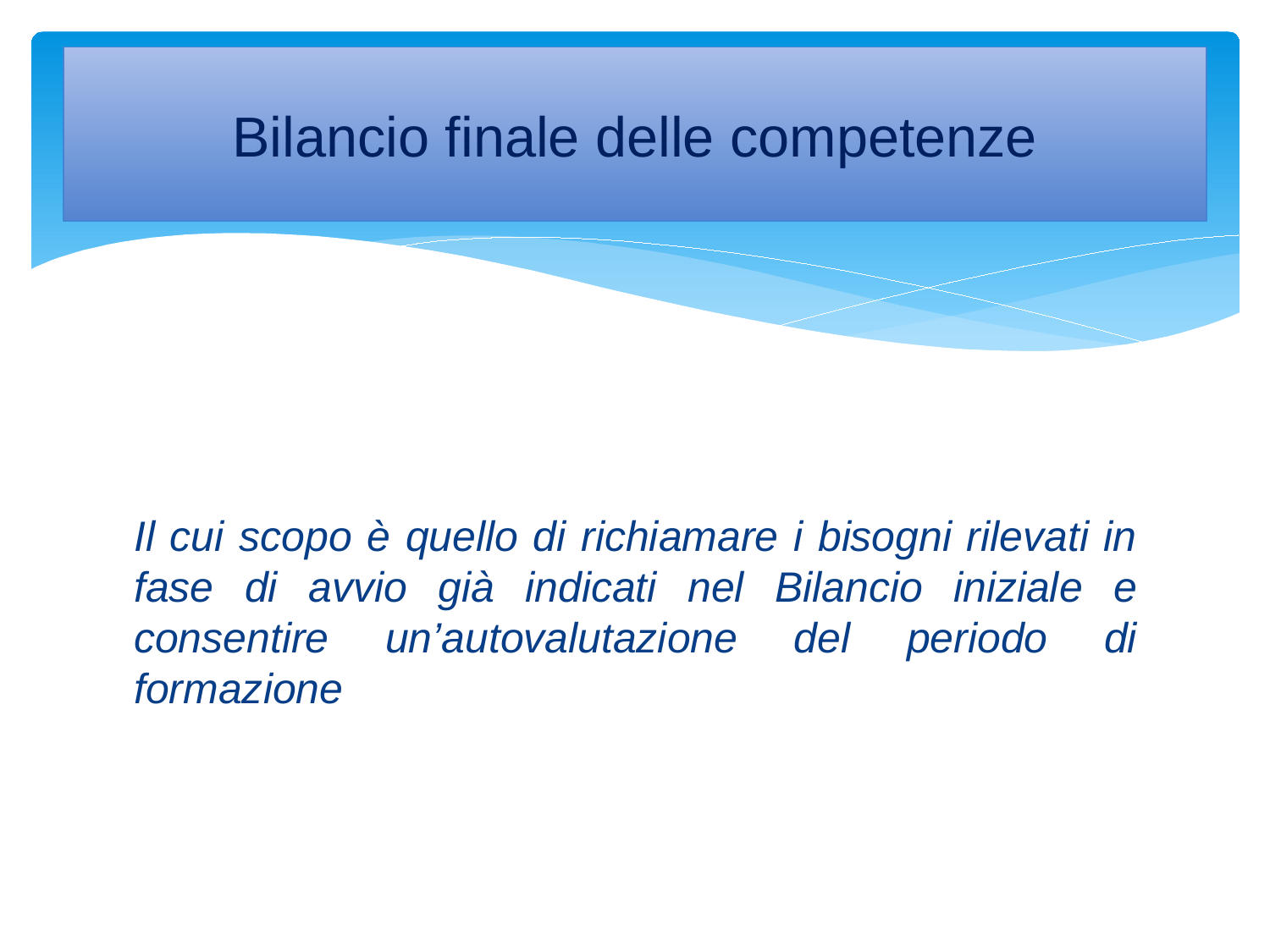

# Bilancio finale delle competenze
Il cui scopo è quello di richiamare i bisogni rilevati in fase di avvio già indicati nel Bilancio iniziale e consentire un’autovalutazione del periodo di formazione